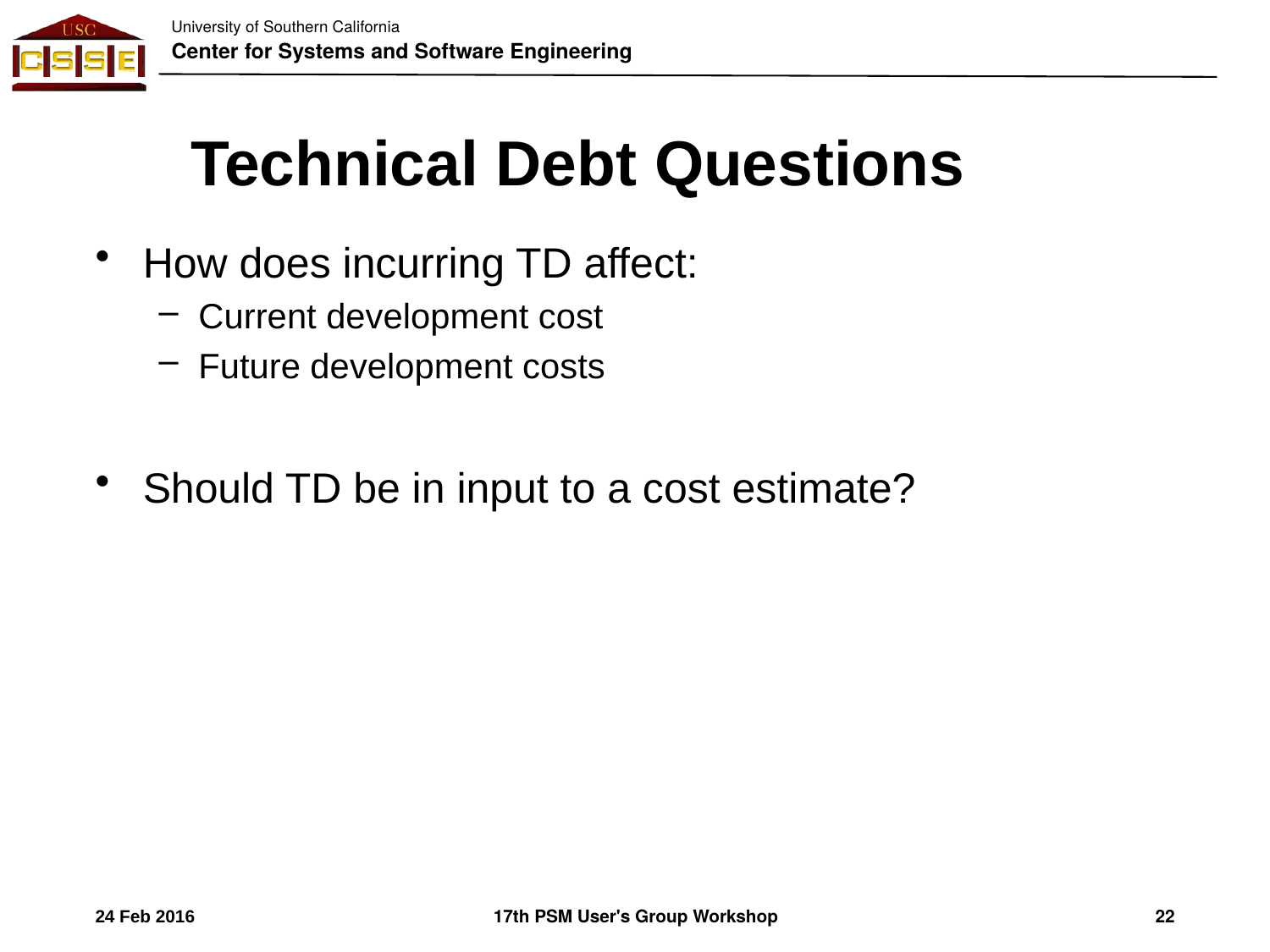

# Technical Debt Questions
How does incurring TD affect:
Current development cost
Future development costs

Should TD be in input to a cost estimate?
24 Feb 2016
22
17th PSM User's Group Workshop